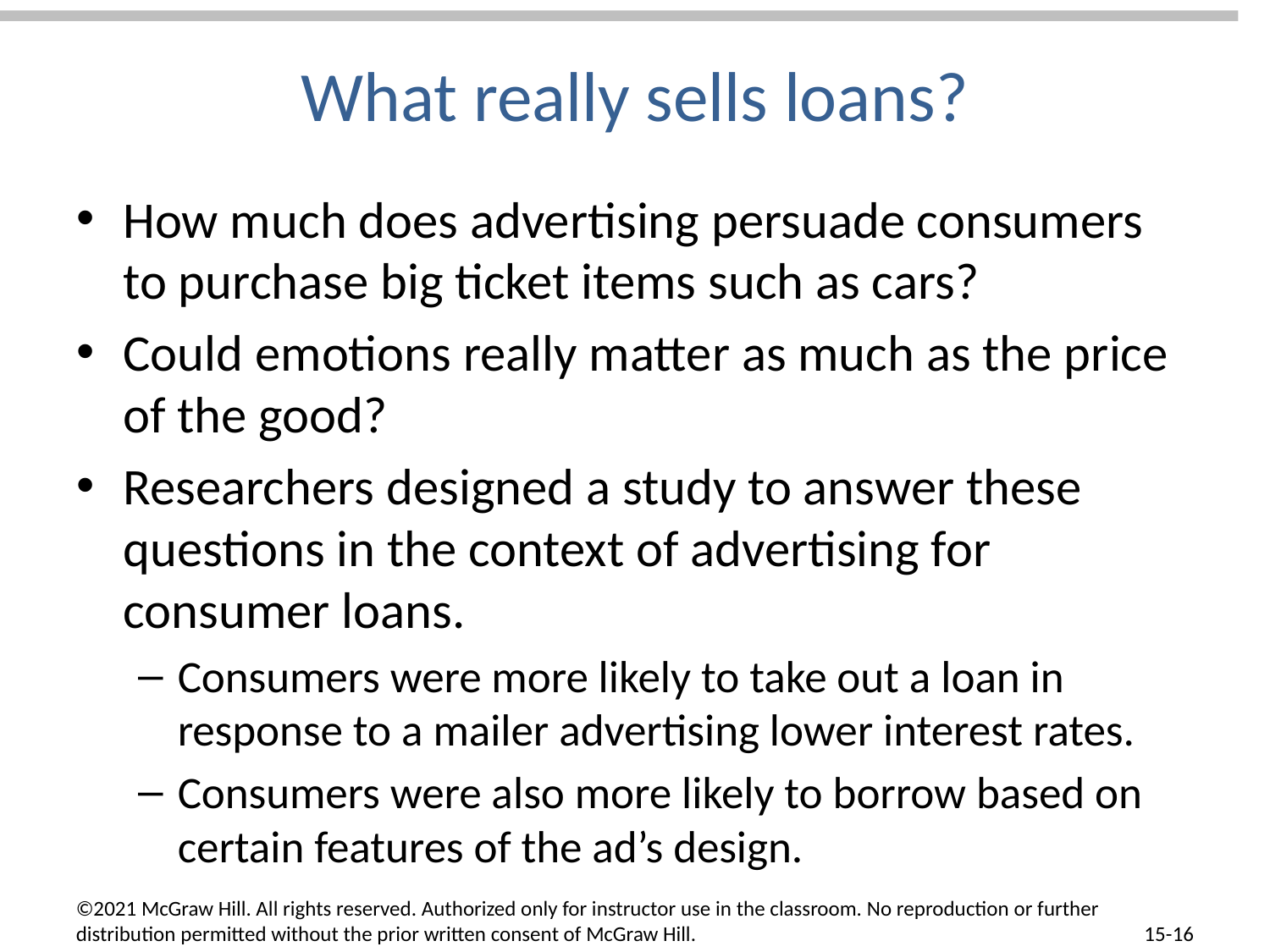

# What really sells loans?
How much does advertising persuade consumers to purchase big ticket items such as cars?
Could emotions really matter as much as the price of the good?
Researchers designed a study to answer these questions in the context of advertising for consumer loans.
Consumers were more likely to take out a loan in response to a mailer advertising lower interest rates.
Consumers were also more likely to borrow based on certain features of the ad’s design.